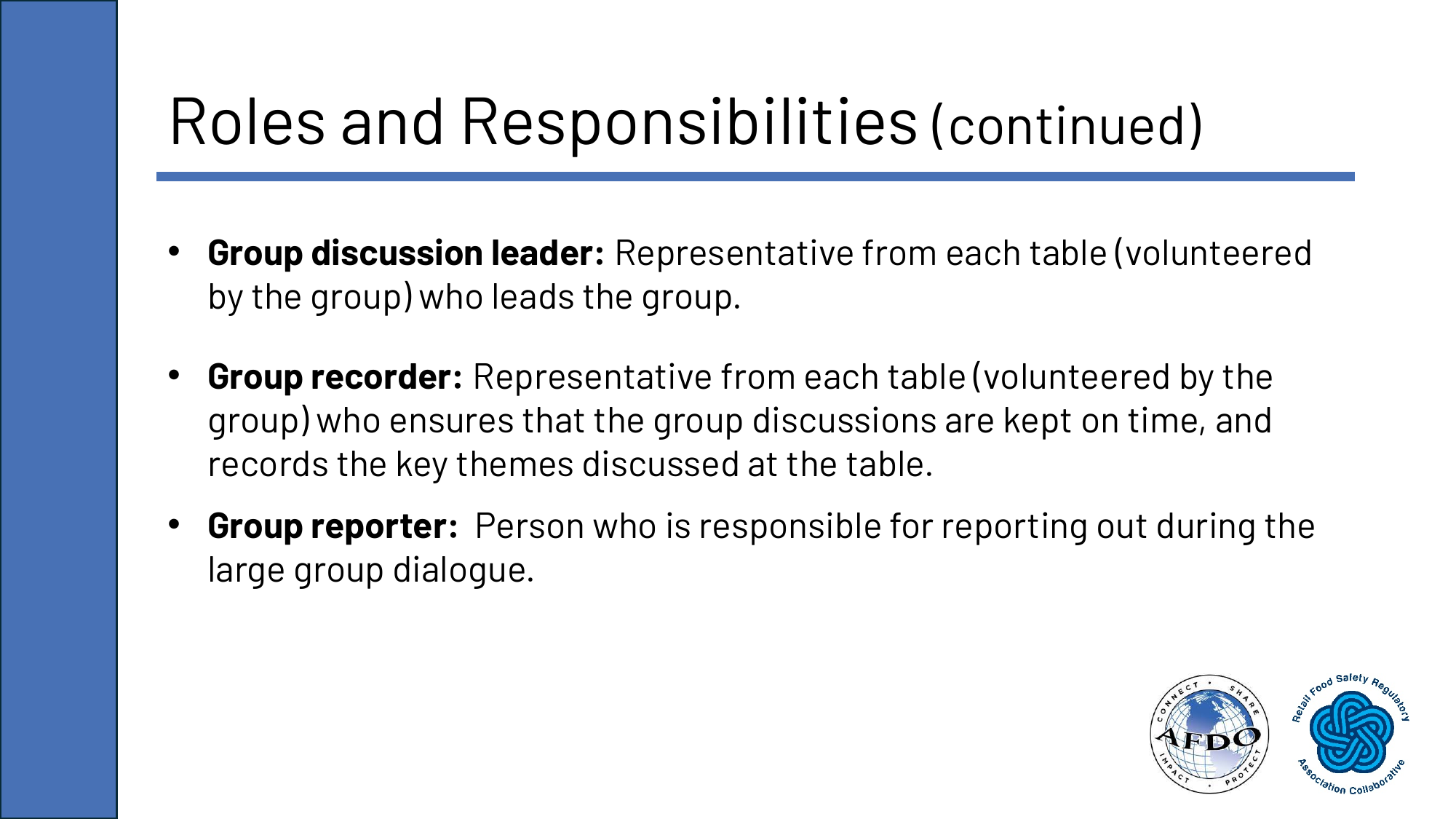

# Roles and Responsibilities (continued)
Group discussion leader: Representative from each table (volunteered by the group) who leads the group.
Group recorder: Representative from each table (volunteered by the group) who ensures that the group discussions are kept on time, and records the key themes discussed at the table.
Group reporter:  Person who is responsible for reporting out during the large group dialogue.